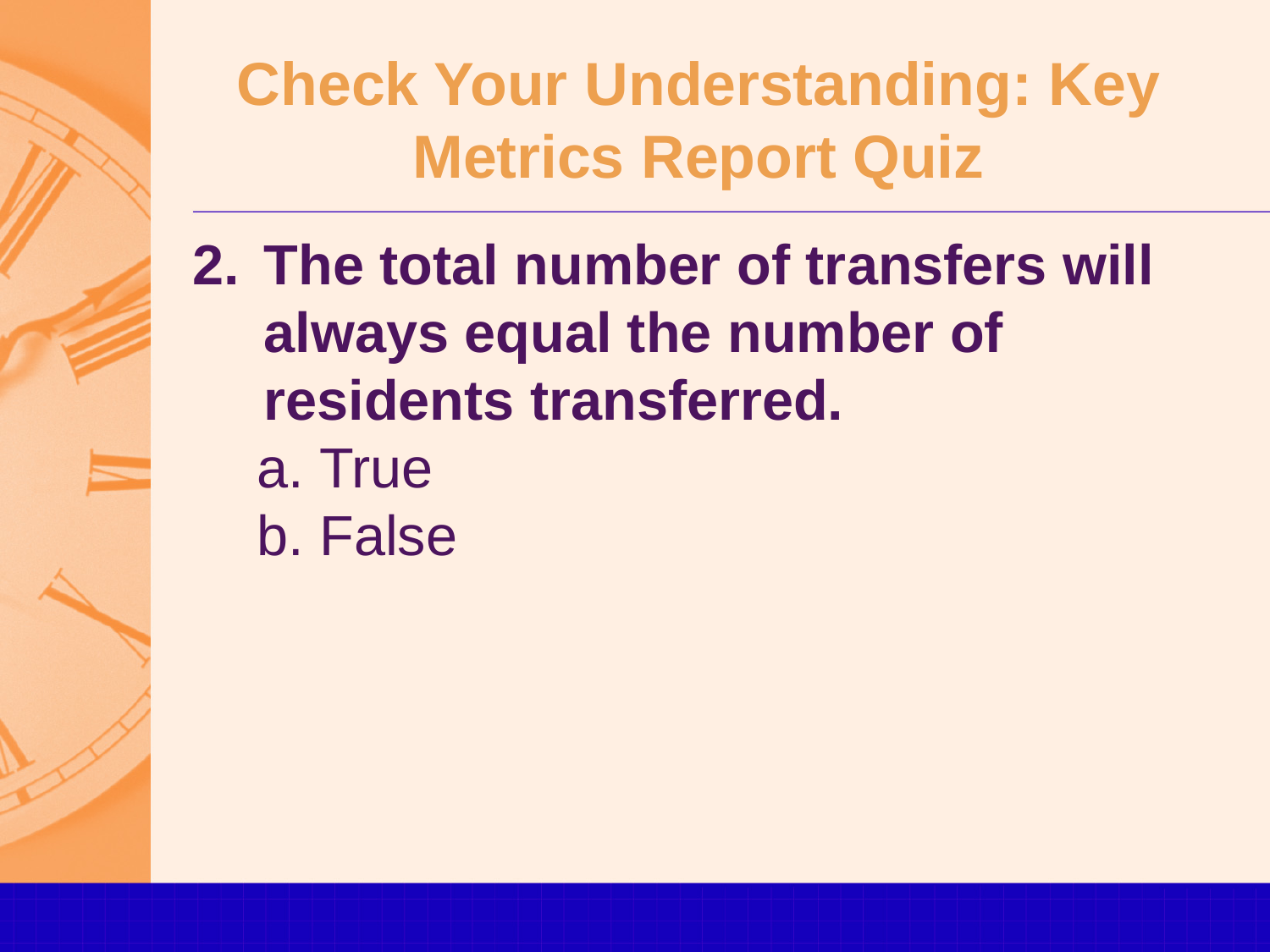

# Check Your Understanding: Key Metrics Report Quiz
The total number of transfers will always equal the number of residents transferred.
True
False